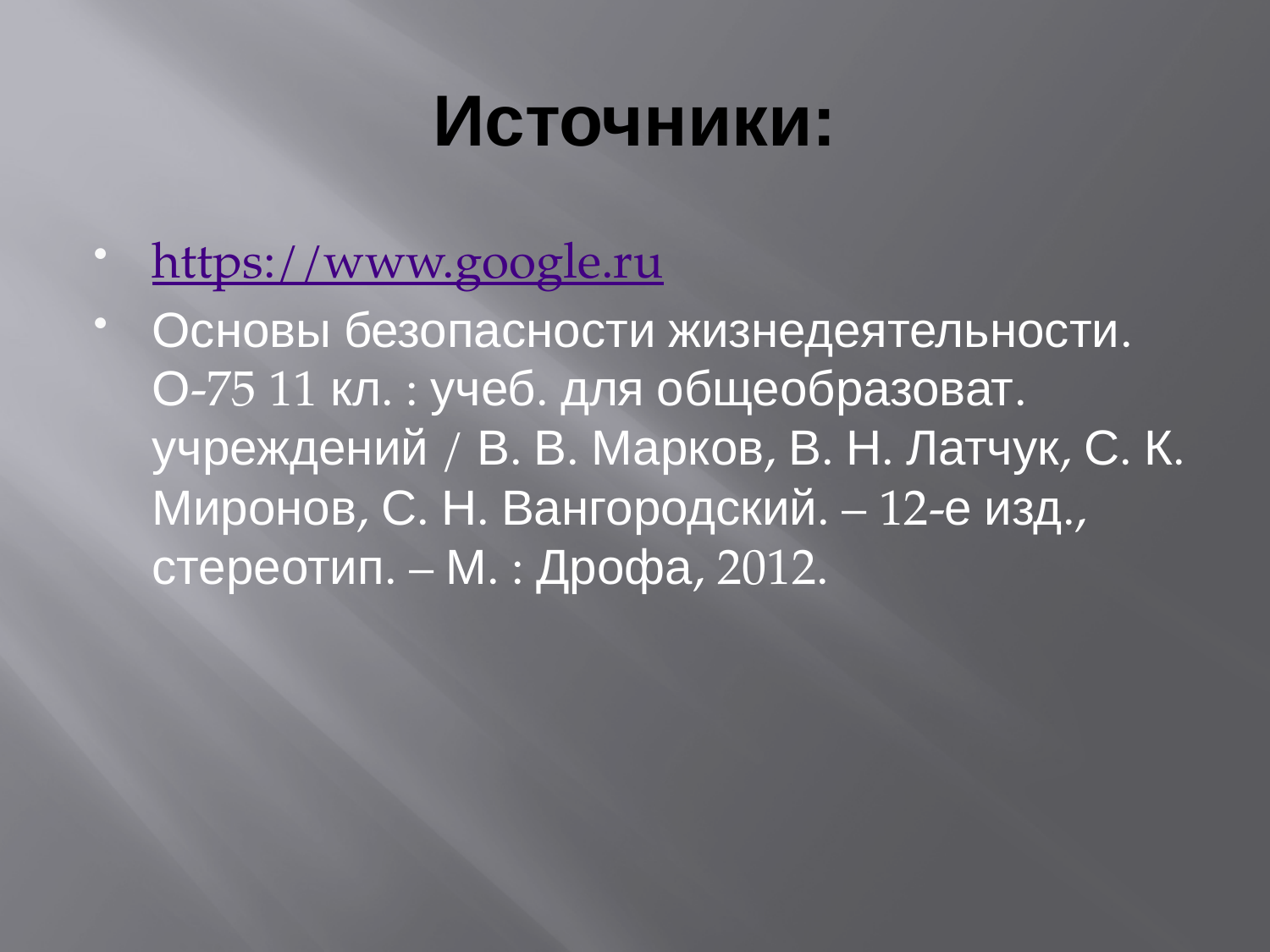

# Источники:
https://www.google.ru
Основы безопасности жизнедеятельности. О-75 11 кл. : учеб. для общеобразоват. учреждений / В. В. Марков, В. Н. Латчук, С. К. Миронов, С. Н. Вангородский. – 12-е изд., стереотип. – М. : Дрофа, 2012.